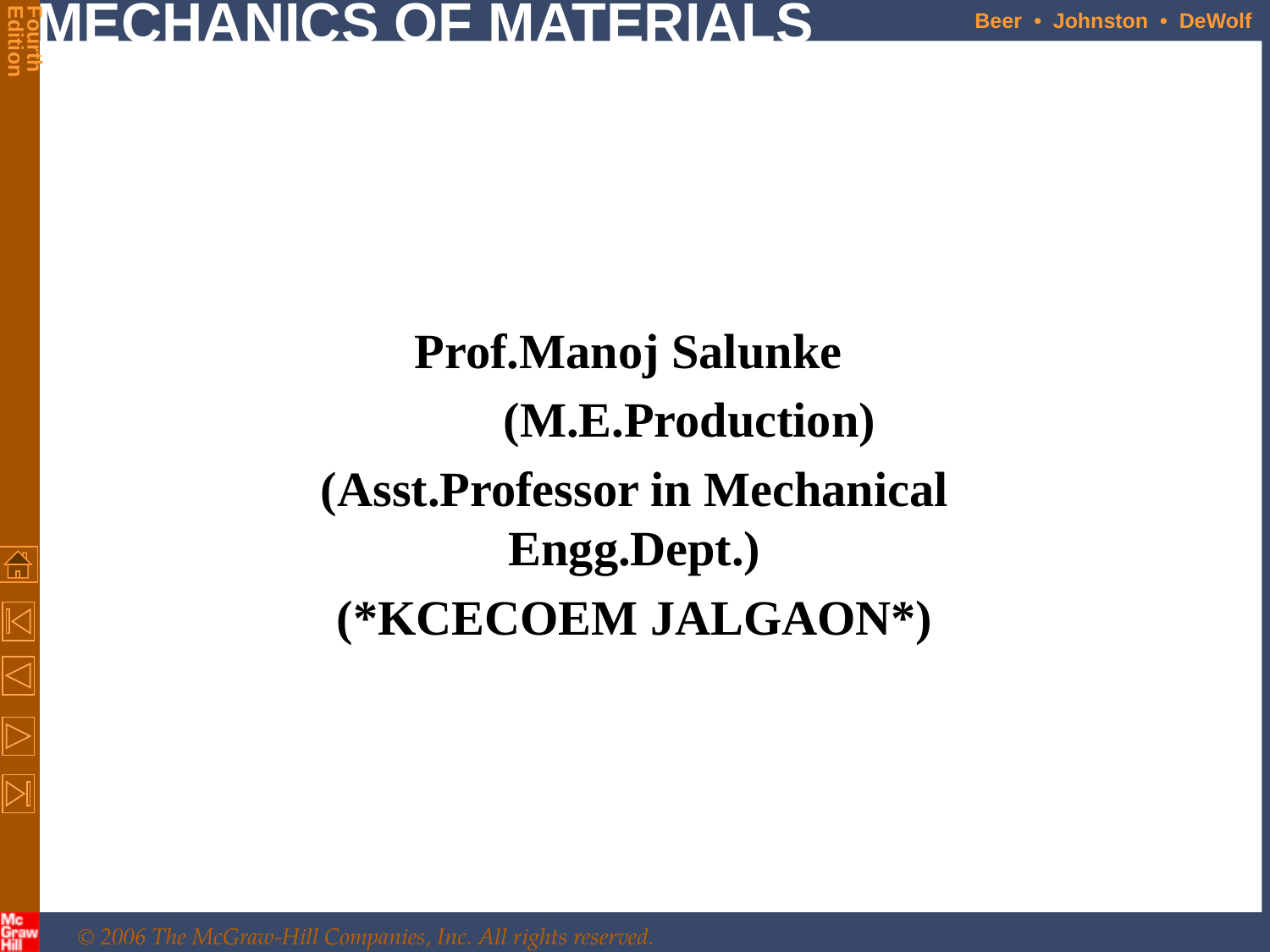

#

Prof.Manoj Salunke
         (M.E.Production)
(Asst.Professor in Mechanical Engg.Dept.)
(*KCECOEM JALGAON*)